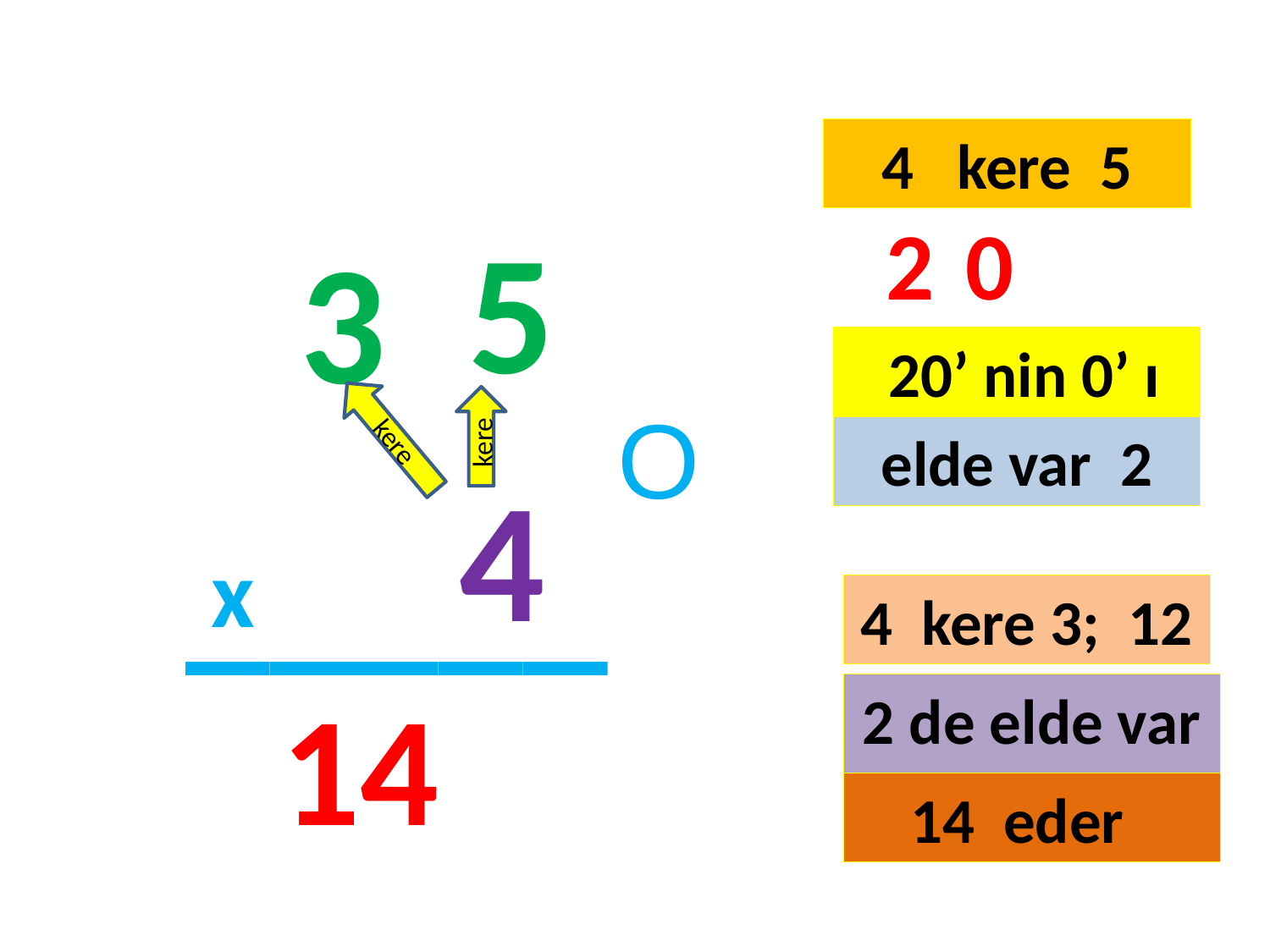

4   kere  5
5
2
0
3
#

 20’ nin 0’ ı
kere
kere
O
elde var  2

4
_____

x
4  kere 3;  12
14
2 de elde var
14  eder